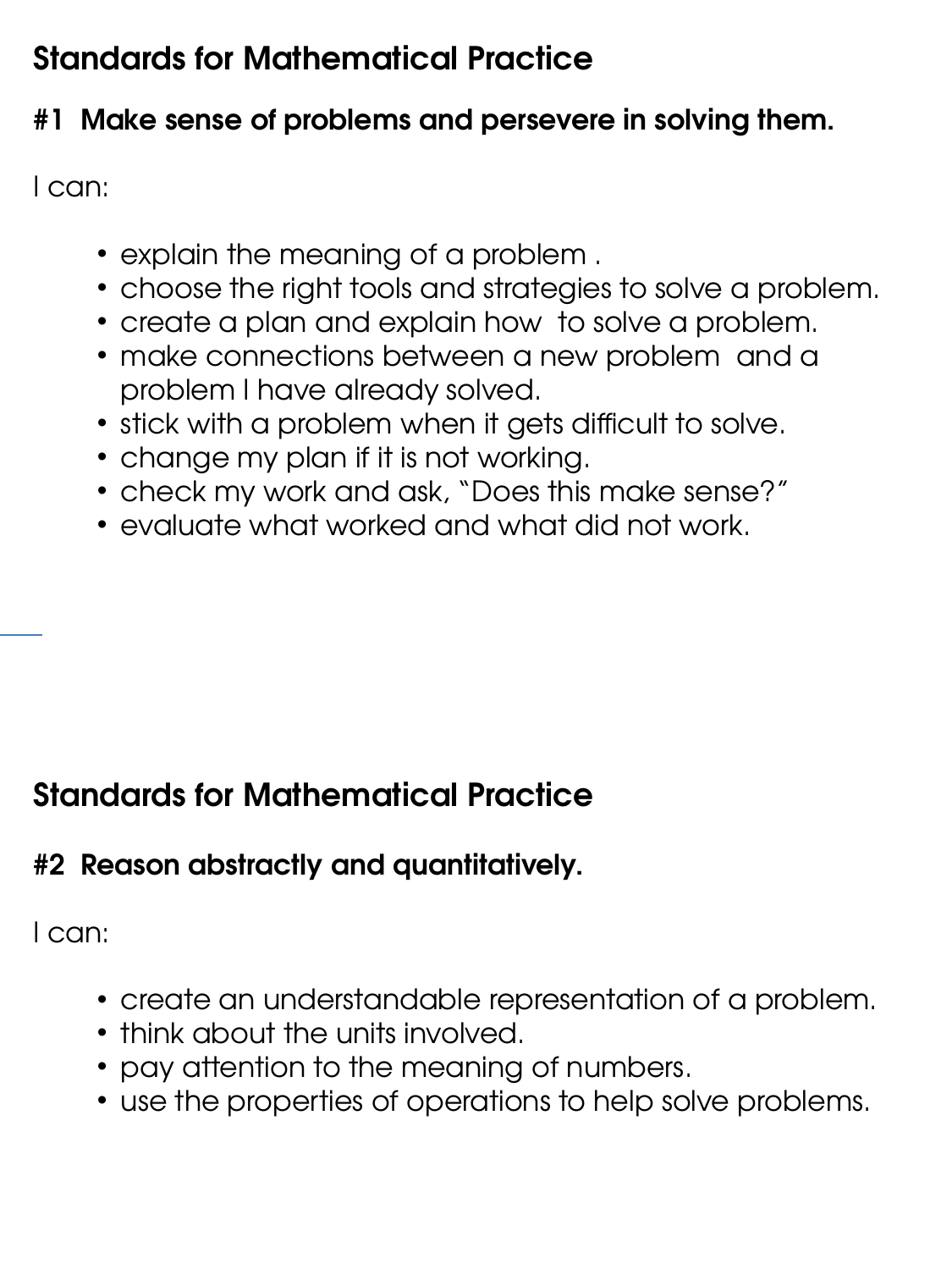

Standards for Mathematical Practice

#1  Make sense of problems and persevere in solving them.

I can:

explain the meaning of a problem .
choose the right tools and strategies to solve a problem.
create a plan and explain how  to solve a problem.
make connections between a new problem  and a problem I have already solved.
stick with a problem when it gets difficult to solve.
change my plan if it is not working.
check my work and ask, “Does this make sense?”
evaluate what worked and what did not work.
Standards for Mathematical Practice

#2  Reason abstractly and quantitatively.

I can:

create an understandable representation of a problem.
think about the units involved.
pay attention to the meaning of numbers.
use the properties of operations to help solve problems.